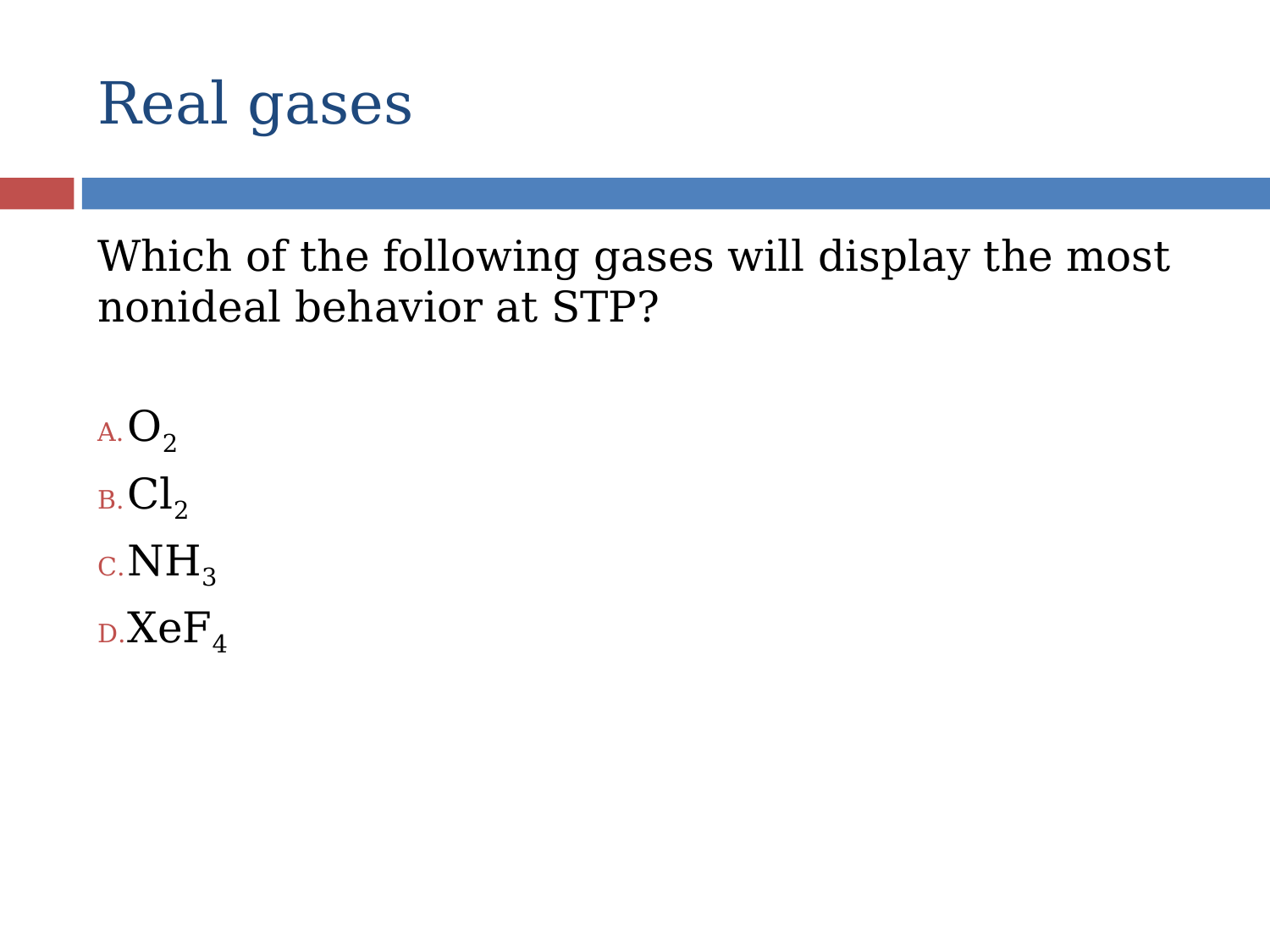

# Real gases
Which of the following gases will display the most nonideal behavior at STP?

O2
Cl2
NH3
XeF4